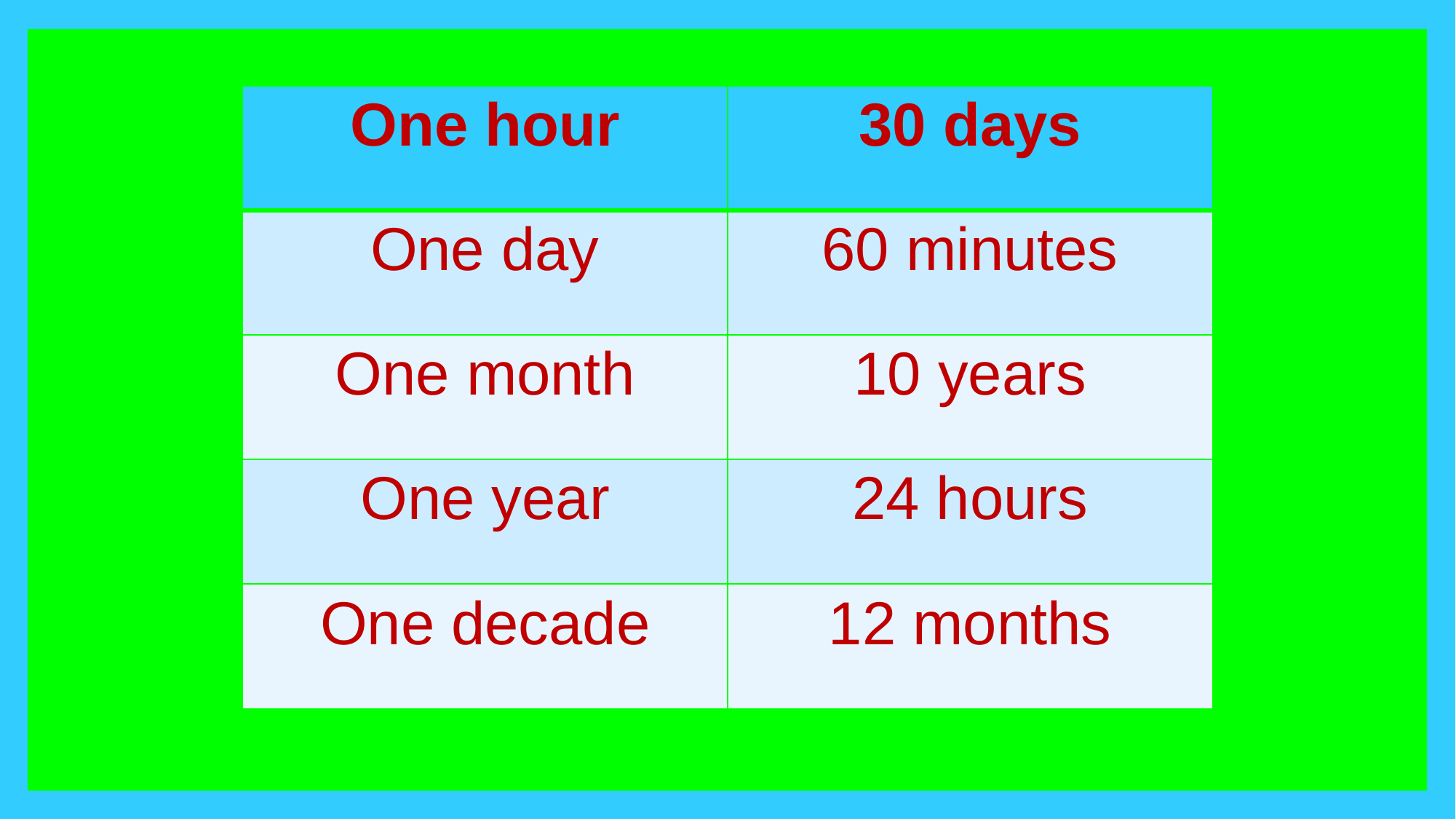

| One hour | 30 days |
| --- | --- |
| One day | 60 minutes |
| One month | 10 years |
| One year | 24 hours |
| One decade | 12 months |